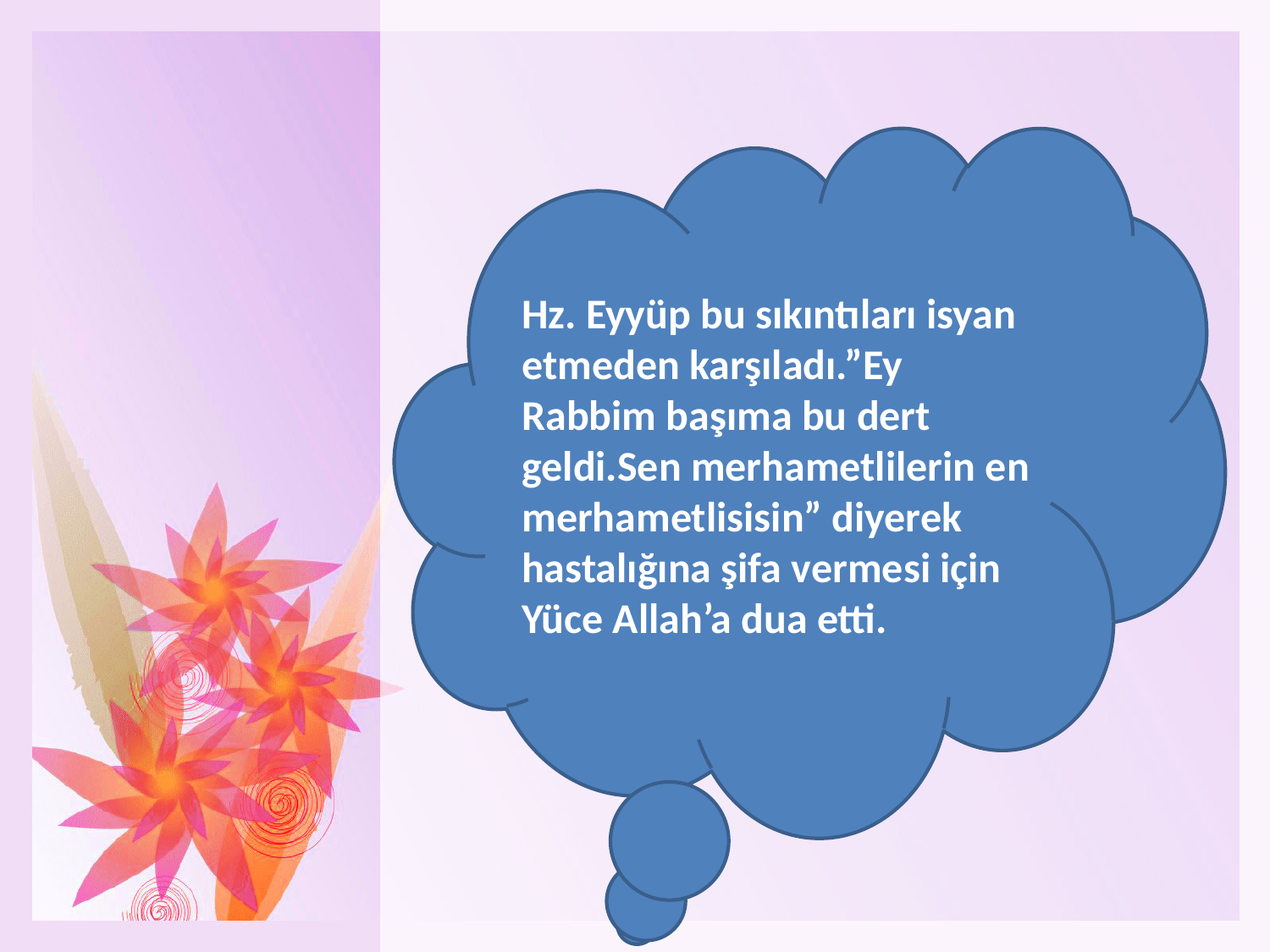

Hz. Eyyüp bu sıkıntıları isyan etmeden karşıladı.”Ey Rabbim başıma bu dert geldi.Sen merhametlilerin en merhametlisisin” diyerek hastalığına şifa vermesi için Yüce Allah’a dua etti.
#